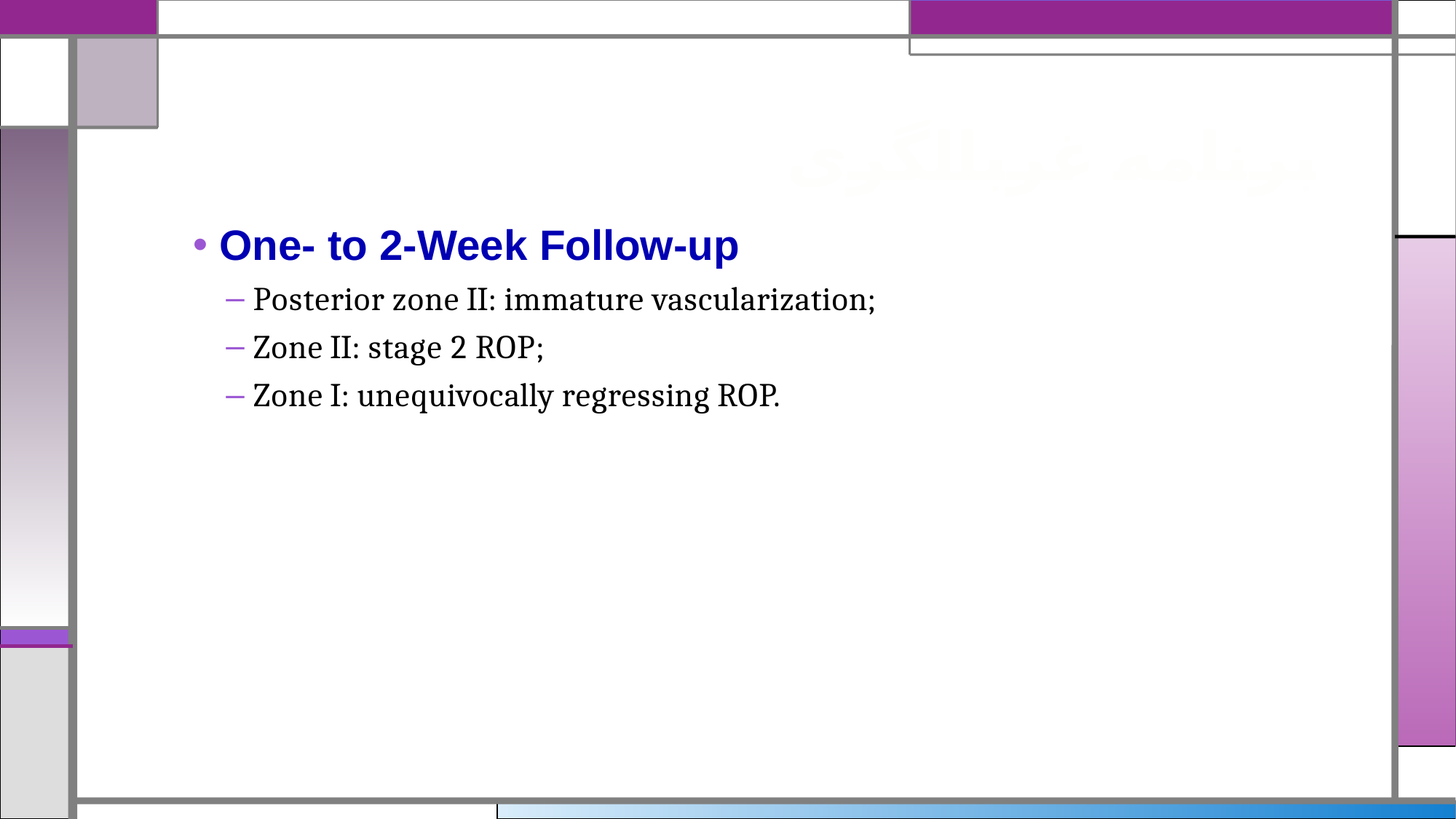

# برنامه غربالگری
One- to 2-Week Follow-up
Posterior zone II: immature vascularization;
Zone II: stage 2 ROP;
Zone I: unequivocally regressing ROP.